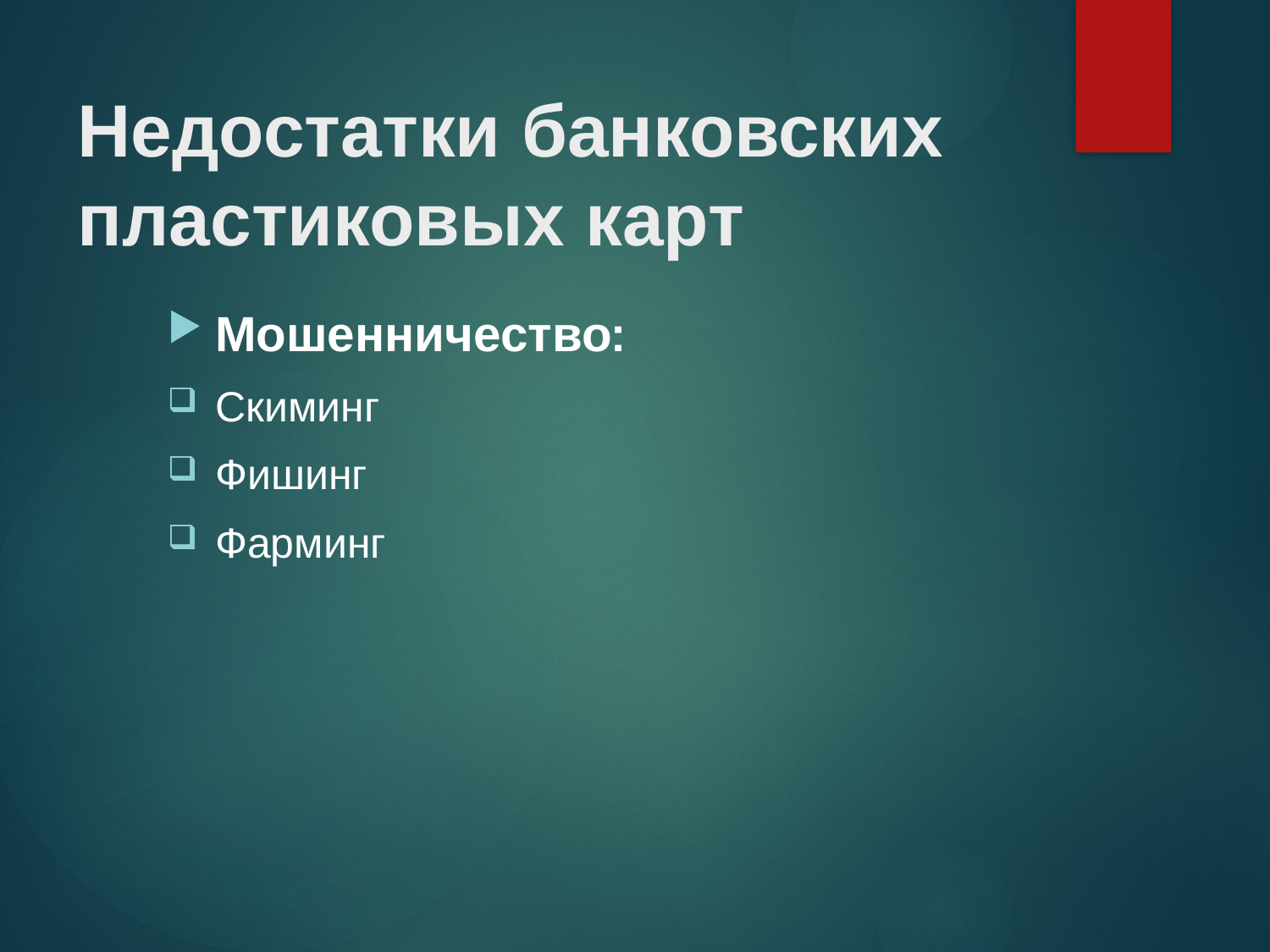

# Недостатки банковских пластиковых карт
Мошенничество:
Скиминг
Фишинг
Фарминг